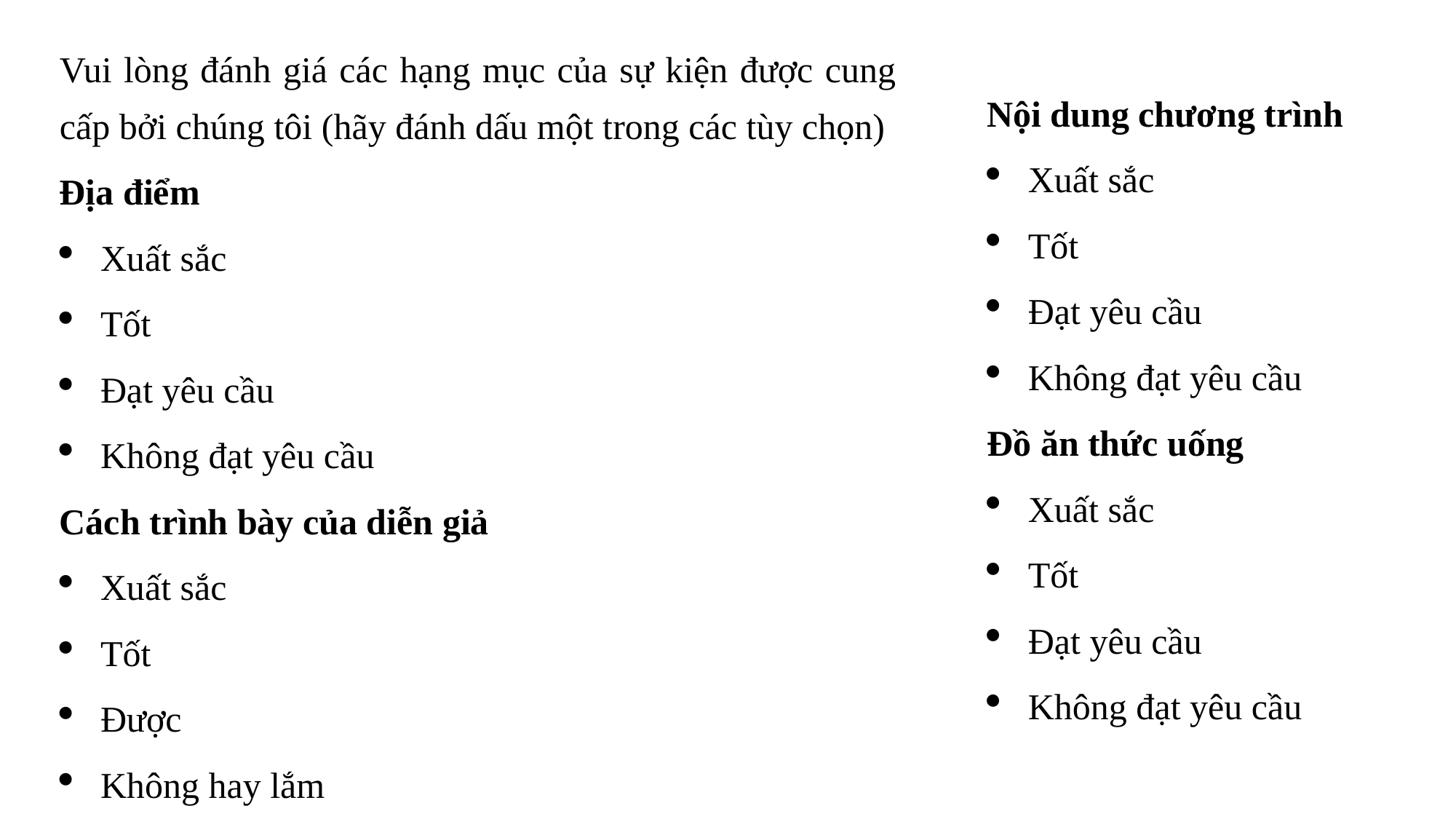

Vui lòng đánh giá các hạng mục của sự kiện được cung cấp bởi chúng tôi (hãy đánh dấu một trong các tùy chọn)
Địa điểm
Xuất sắc
Tốt
Đạt yêu cầu
Không đạt yêu cầu
Cách trình bày của diễn giả
Xuất sắc
Tốt
Được
Không hay lắm

Nội dung chương trình
Xuất sắc
Tốt
Đạt yêu cầu
Không đạt yêu cầu
Đồ ăn thức uống
Xuất sắc
Tốt
Đạt yêu cầu
Không đạt yêu cầu